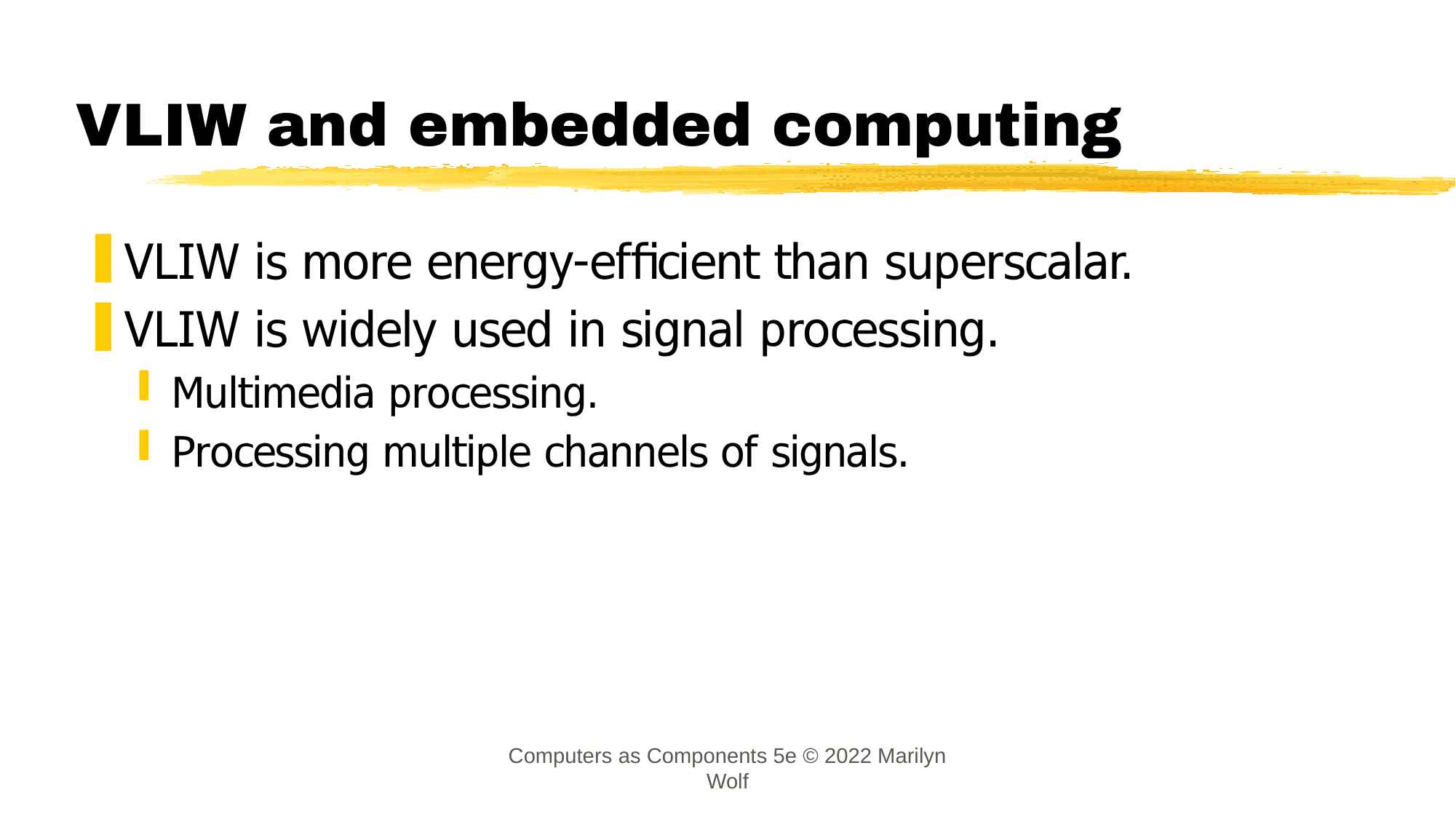

# VLIW and embedded computing
VLIW is more energy-efficient than superscalar.
VLIW is widely used in signal processing.
Multimedia processing.
Processing multiple channels of signals.
Computers as Components 5e © 2022 Marilyn Wolf